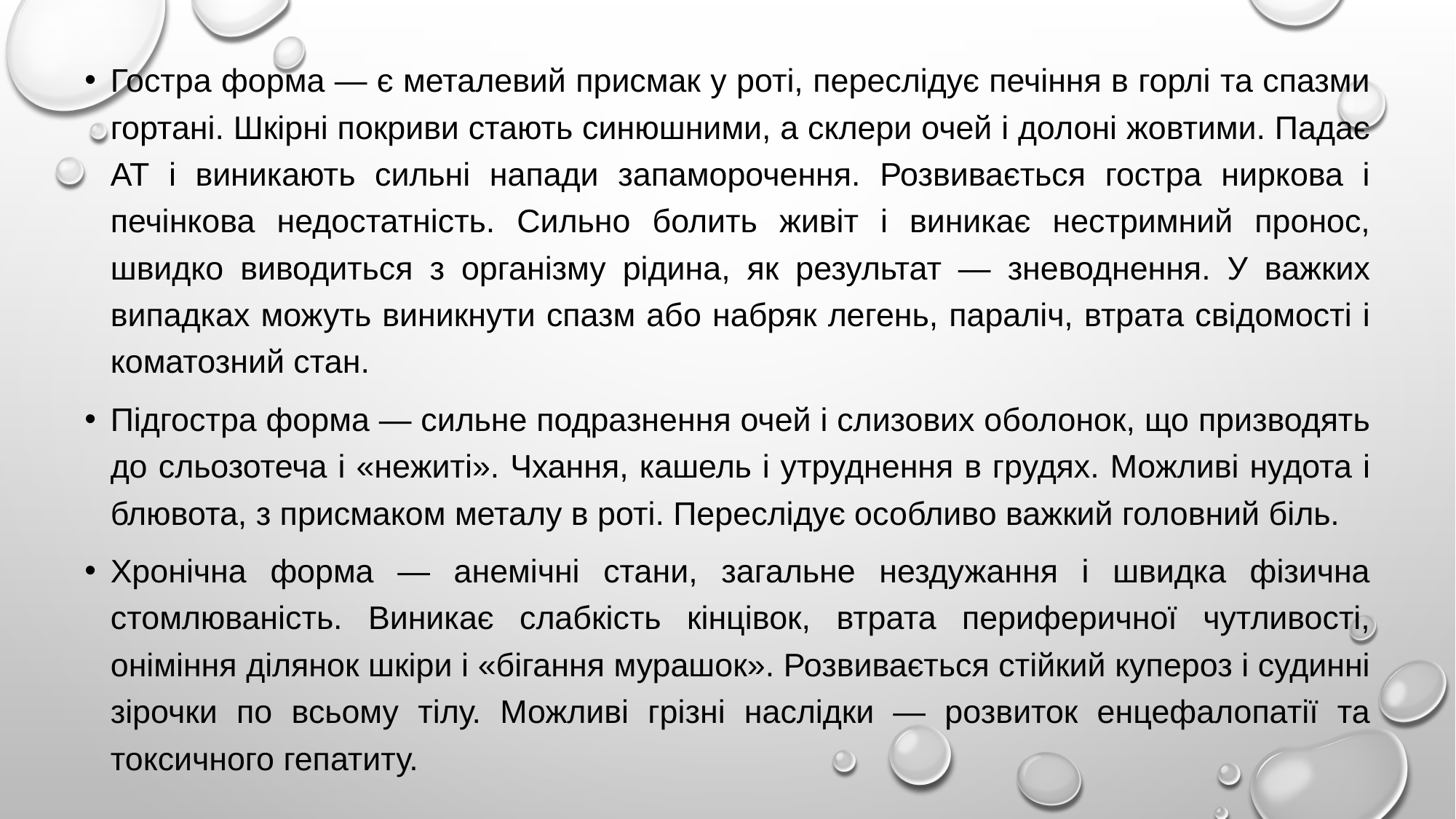

Гостра форма — є металевий присмак у роті, переслідує печіння в горлі та спазми гортані. Шкірні покриви стають синюшними, а склери очей і долоні жовтими. Падає АТ і виникають сильні напади запаморочення. Розвивається гостра ниркова і печінкова недостатність. Сильно болить живіт і виникає нестримний пронос, швидко виводиться з організму рідина, як результат — зневоднення. У важких випадках можуть виникнути спазм або набряк легень, параліч, втрата свідомості і коматозний стан.
Підгостра форма — сильне подразнення очей і слизових оболонок, що призводять до сльозотеча і «нежиті». Чхання, кашель і утруднення в грудях. Можливі нудота і блювота, з присмаком металу в роті. Переслідує особливо важкий головний біль.
Хронічна форма — анемічні стани, загальне нездужання і швидка фізична стомлюваність. Виникає слабкість кінцівок, втрата периферичної чутливості, оніміння ділянок шкіри і «бігання мурашок». Розвивається стійкий купероз і судинні зірочки по всьому тілу. Можливі грізні наслідки — розвиток енцефалопатії та токсичного гепатиту.